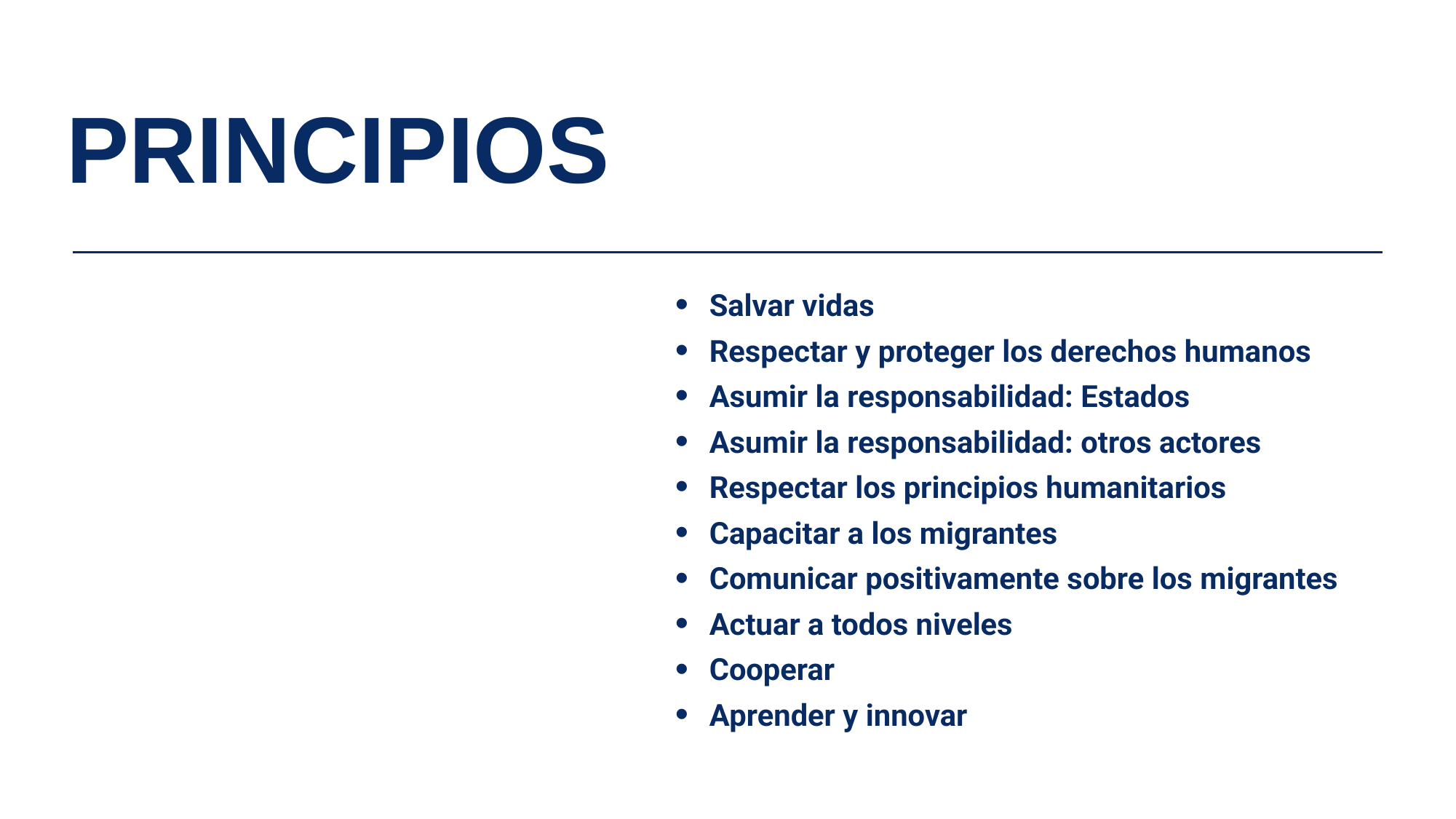

PRINCIPIOS
Salvar vidas
Respectar y proteger los derechos humanos
Asumir la responsabilidad: Estados
Asumir la responsabilidad: otros actores
Respectar los principios humanitarios
Capacitar a los migrantes
Comunicar positivamente sobre los migrantes
Actuar a todos niveles
Cooperar
Aprender y innovar